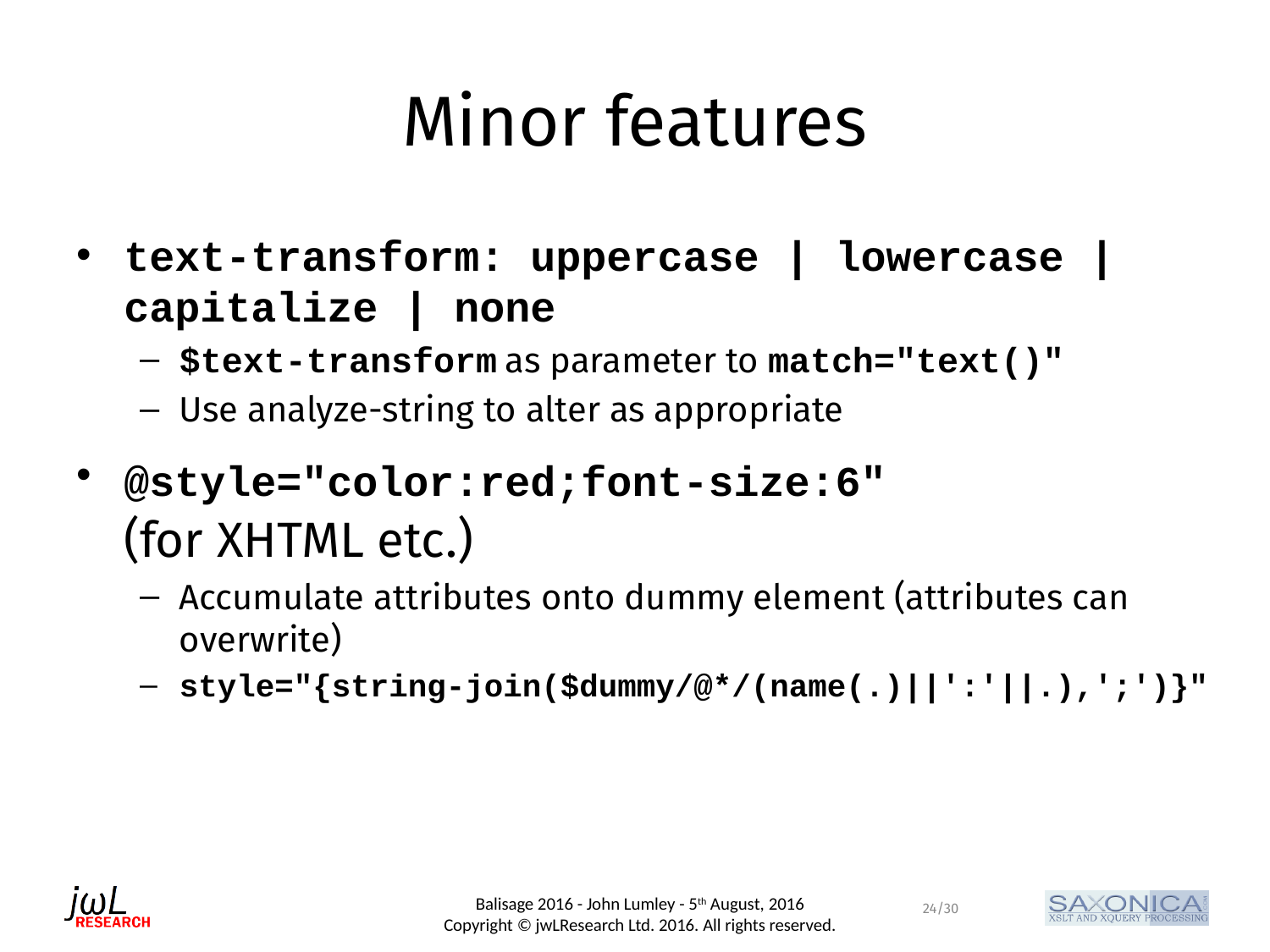

# Minor features
text-transform: uppercase | lowercase | capitalize | none
$text-transform as parameter to match="text()"
Use analyze-string to alter as appropriate
@style="color:red;font-size:6"
(for XHTML etc.)
Accumulate attributes onto dummy element (attributes can overwrite)
style="{string-join($dummy/@*/(name(.)||':'||.),';')}"
24